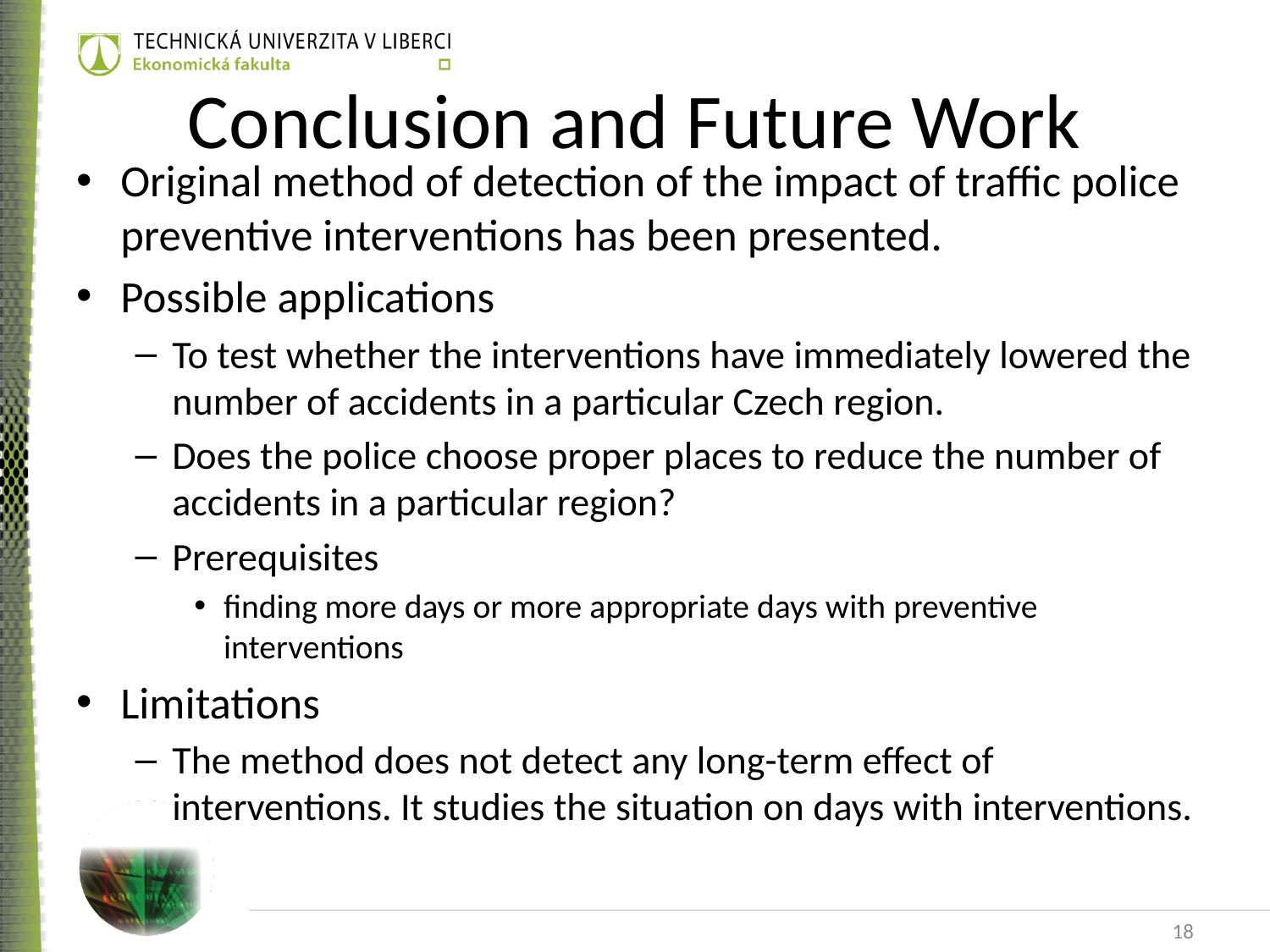

# Conclusion and Future Work
Original method of detection of the impact of traffic police preventive interventions has been presented.
Possible applications
To test whether the interventions have immediately lowered the number of accidents in a particular Czech region.
Does the police choose proper places to reduce the number of accidents in a particular region?
Prerequisites
finding more days or more appropriate days with preventive interventions
Limitations
The method does not detect any long-term effect of interventions. It studies the situation on days with interventions.
18